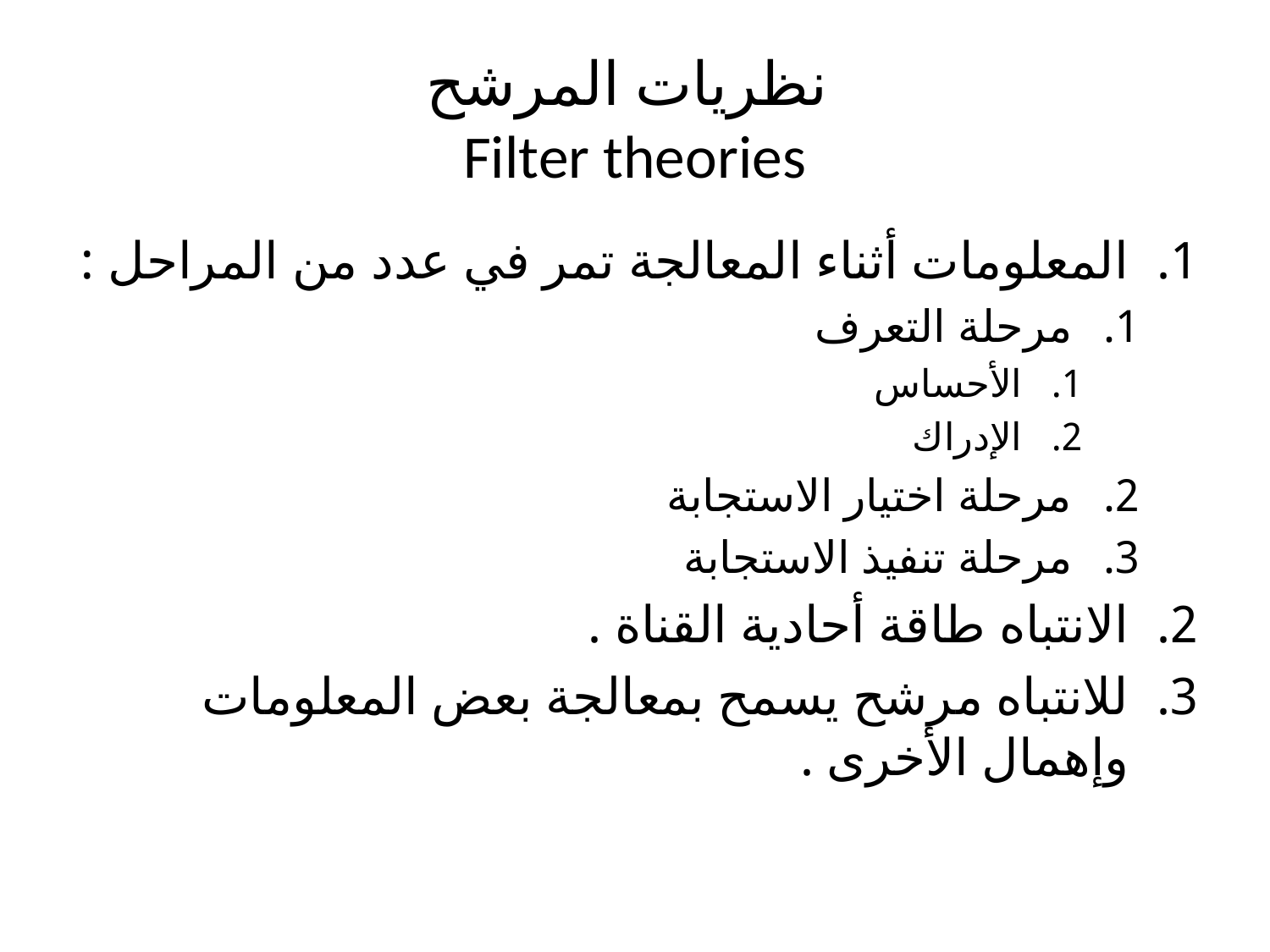

# نظريات المرشح Filter theories
المعلومات أثناء المعالجة تمر في عدد من المراحل :
مرحلة التعرف
الأحساس
الإدراك
مرحلة اختيار الاستجابة
مرحلة تنفيذ الاستجابة
الانتباه طاقة أحادية القناة .
للانتباه مرشح يسمح بمعالجة بعض المعلومات وإهمال الأخرى .